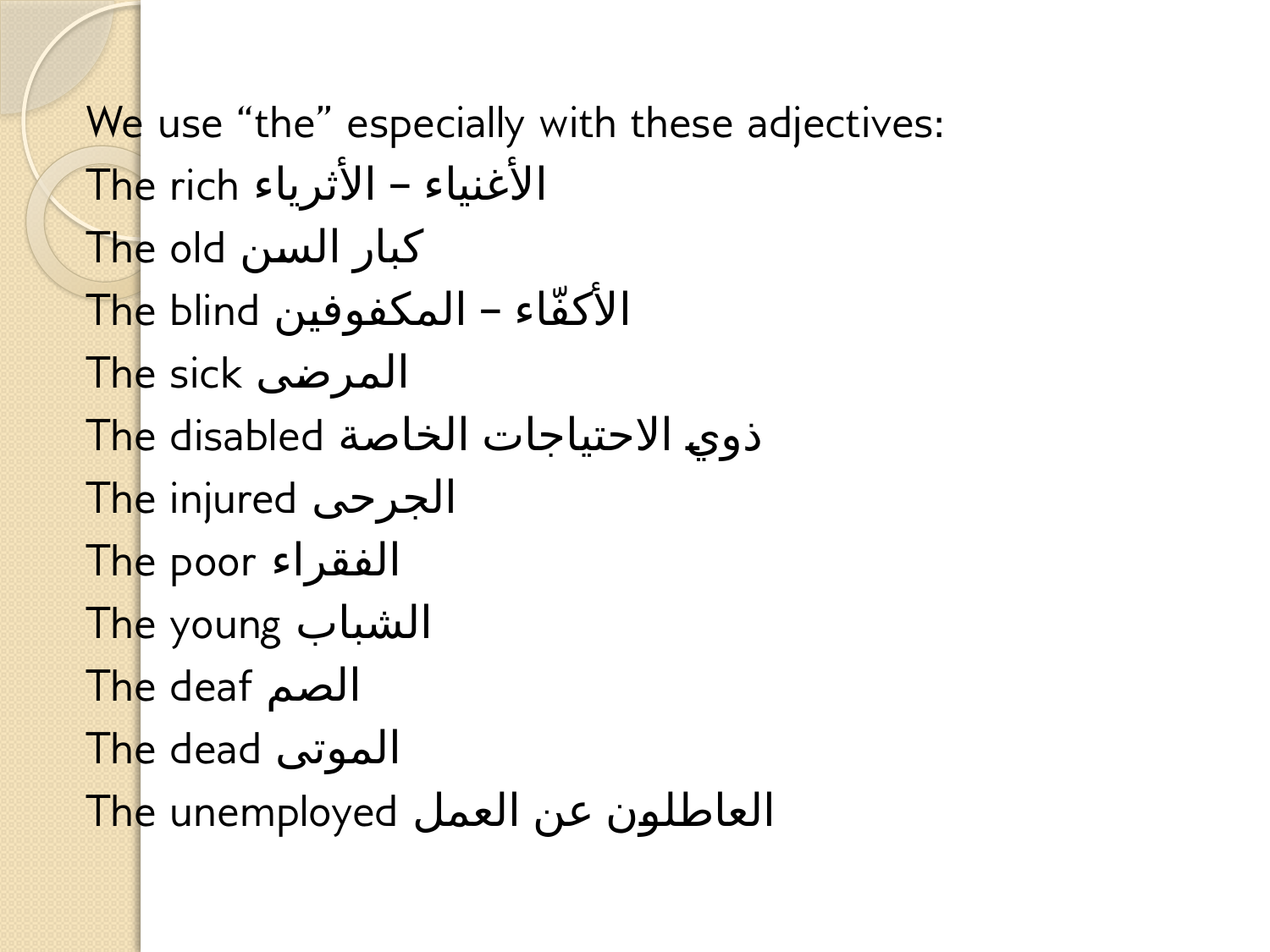

We use “the” especially with these adjectives:
The rich الأغنياء – الأثرياء
The old كبار السن
The blind الأكفّاء – المكفوفين
The sick المرضى
The disabled ذوي الاحتياجات الخاصة
The injured الجرحى
The poor الفقراء
The young الشباب
The deaf الصم
The dead الموتى
The unemployed العاطلون عن العمل